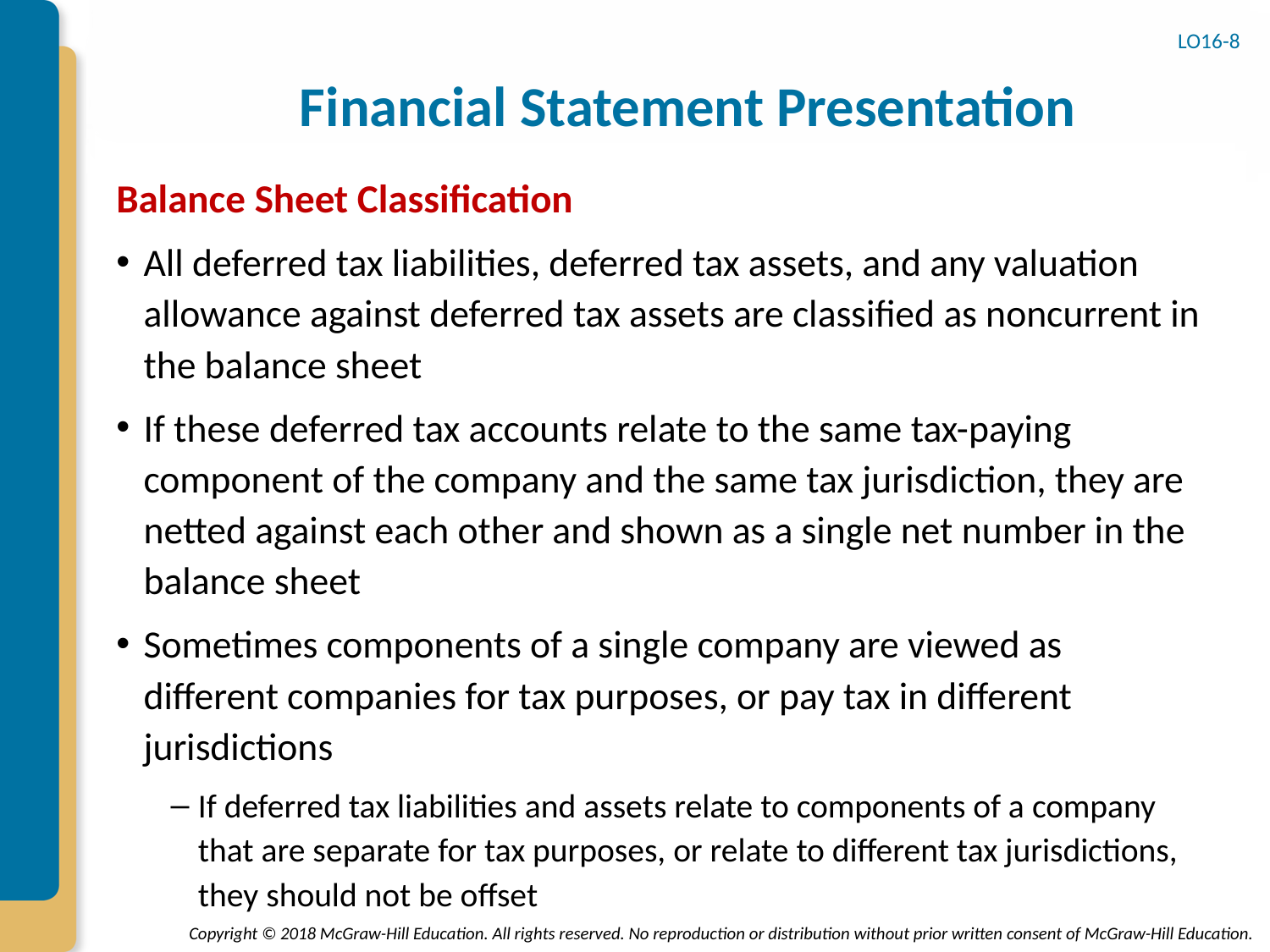

# Financial Statement Presentation
LO16-8
Balance Sheet Classification
All deferred tax liabilities, deferred tax assets, and any valuation allowance against deferred tax assets are classified as noncurrent in the balance sheet
If these deferred tax accounts relate to the same tax-paying component of the company and the same tax jurisdiction, they are netted against each other and shown as a single net number in the balance sheet
Sometimes components of a single company are viewed as different companies for tax purposes, or pay tax in different jurisdictions
If deferred tax liabilities and assets relate to components of a company that are separate for tax purposes, or relate to different tax jurisdictions, they should not be offset